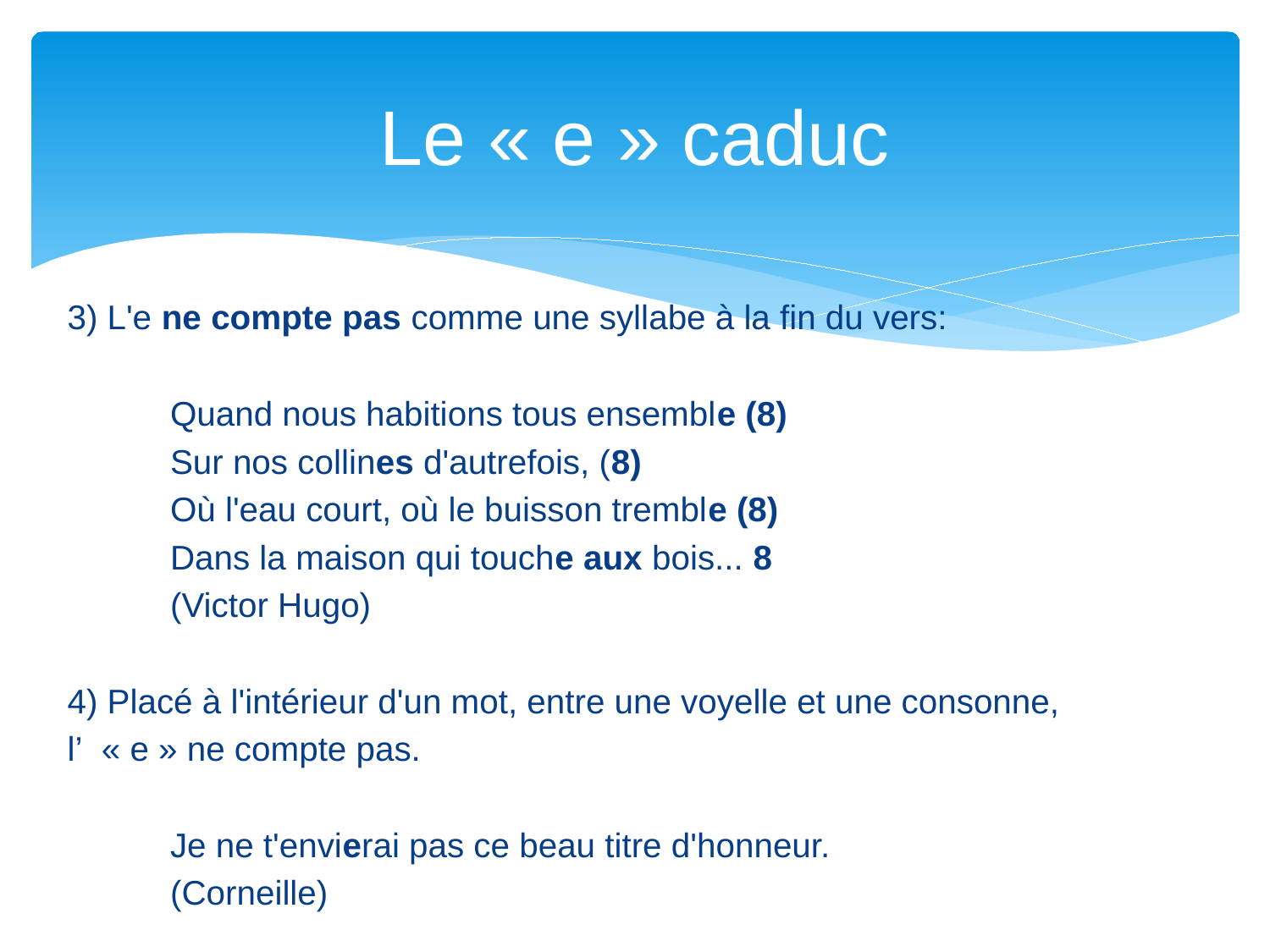

# Le « e » caduc
3) L'e ne compte pas comme une syllabe à la fin du vers:

	Quand nous habitions tous ensemble (8)
	Sur nos collines d'autrefois, (8)
	Où l'eau court, où le buisson tremble (8)
	Dans la maison qui touche aux bois... 8
	(Victor Hugo)

4) Placé à l'intérieur d'un mot, entre une voyelle et une consonne,
l’  « e » ne compte pas.

	Je ne t'envierai pas ce beau titre d'honneur.
	(Corneille)